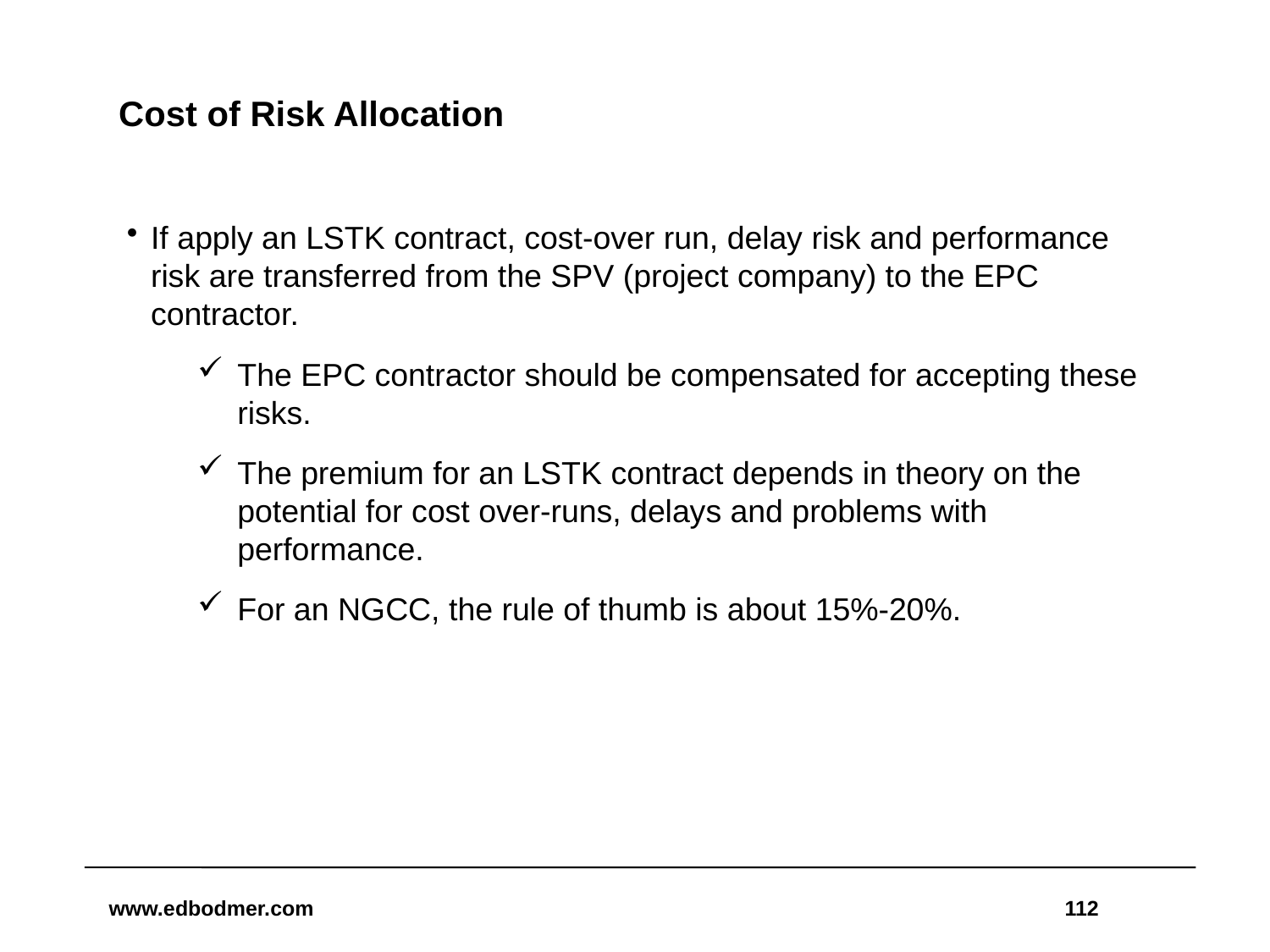

# Cost of Risk Allocation
If apply an LSTK contract, cost-over run, delay risk and performance risk are transferred from the SPV (project company) to the EPC contractor.
The EPC contractor should be compensated for accepting these risks.
The premium for an LSTK contract depends in theory on the potential for cost over-runs, delays and problems with performance.
For an NGCC, the rule of thumb is about 15%-20%.